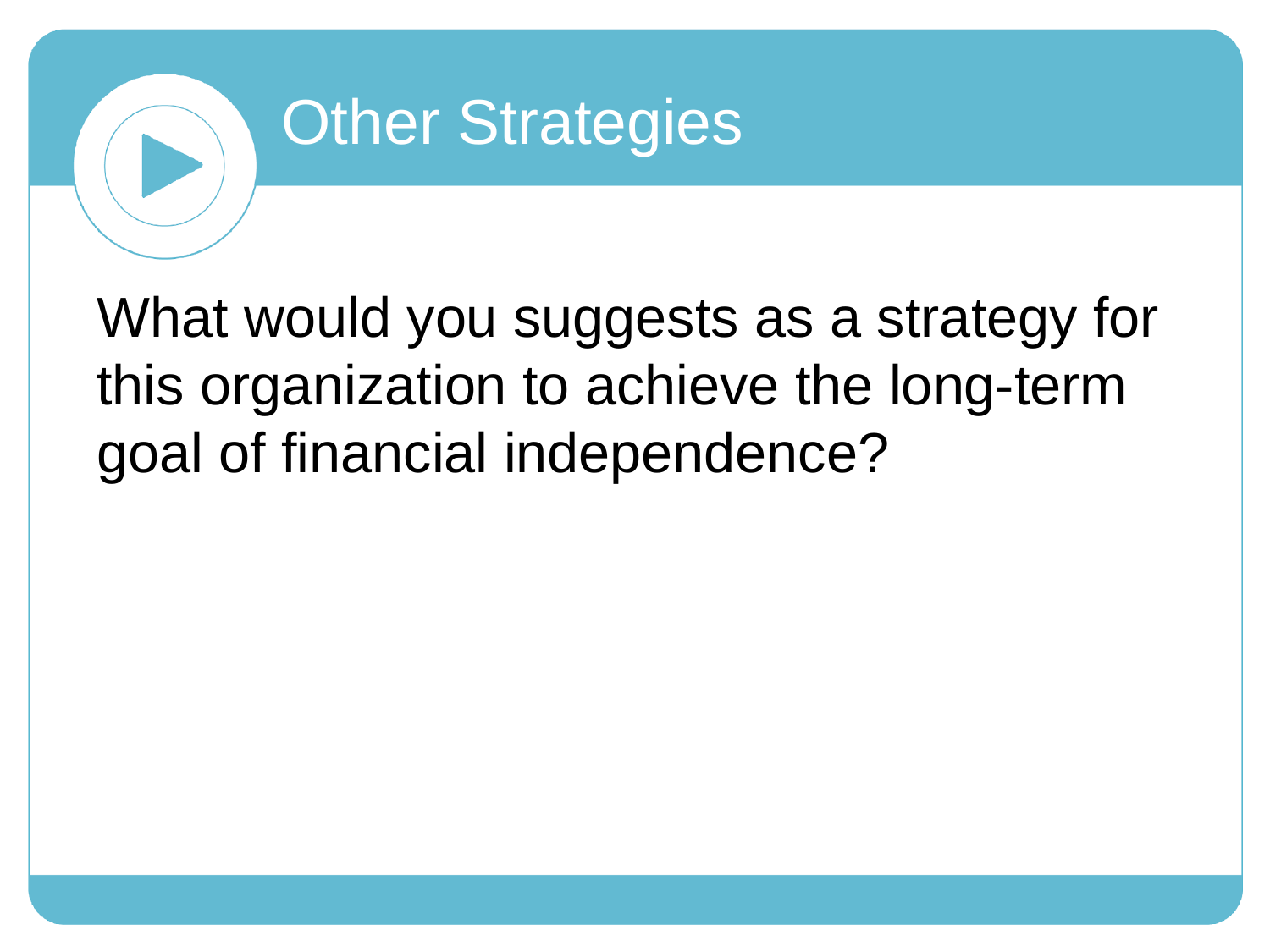

Other Strategies
What would you suggests as a strategy for this organization to achieve the long-term goal of financial independence?